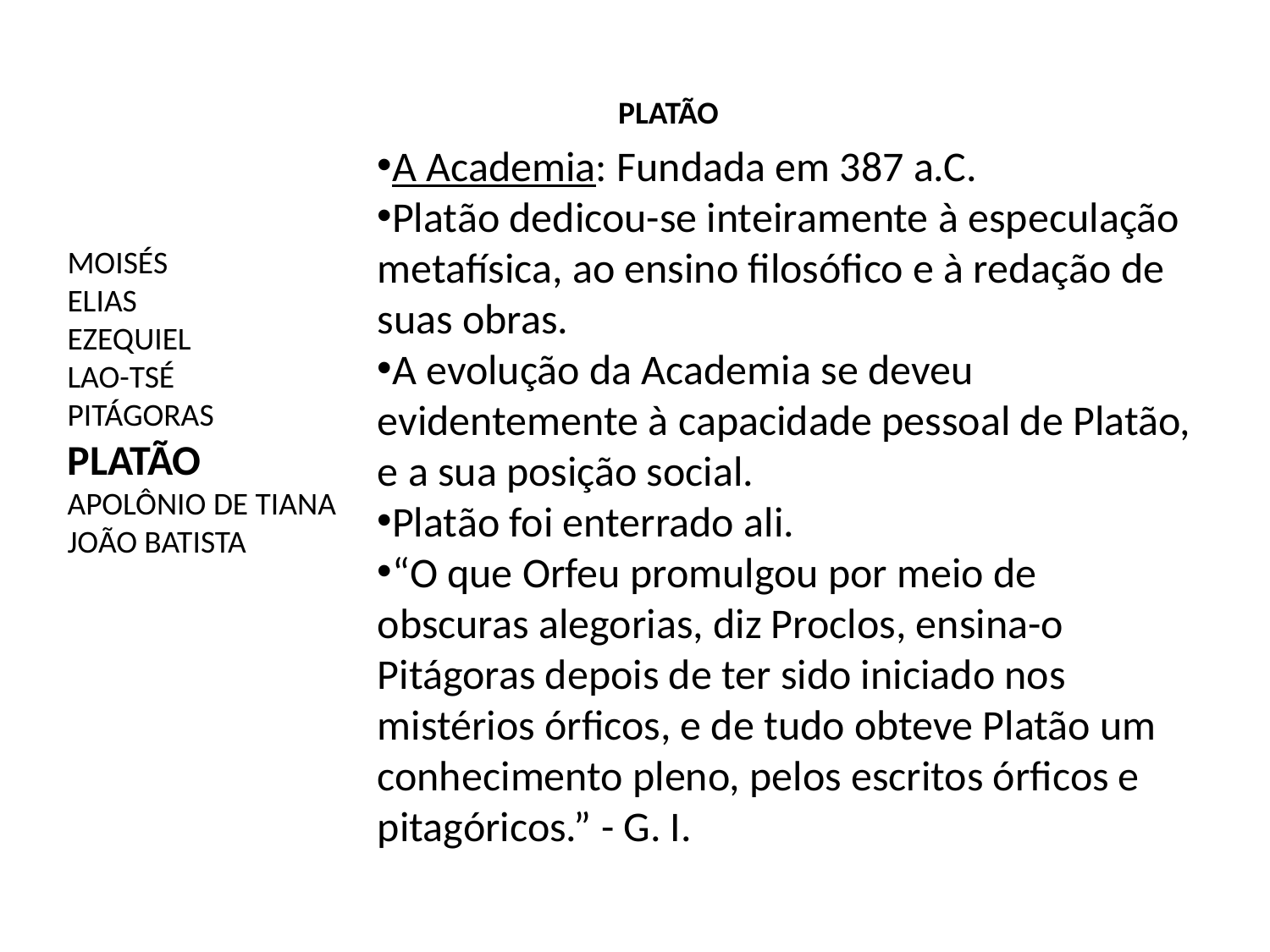

PLATÃO
A Academia: Fundada em 387 a.C.
Platão dedicou-se inteiramente à especulação metafísica, ao ensino filosófico e à redação de suas obras.
A evolução da Academia se deveu evidentemente à capacidade pessoal de Platão, e a sua posição social.
Platão foi enterrado ali.
“O que Orfeu promulgou por meio de obscuras alegorias, diz Proclos, ensina-o Pitágoras depois de ter sido iniciado nos mistérios órficos, e de tudo obteve Platão um conhecimento pleno, pelos escritos órficos e pitagóricos.” - G. I.
MOISÉS
ELIAS
EZEQUIEL
LAO-TSÉ
PITÁGORAS
PLATÃO
APOLÔNIO DE TIANA
JOÃO BATISTA